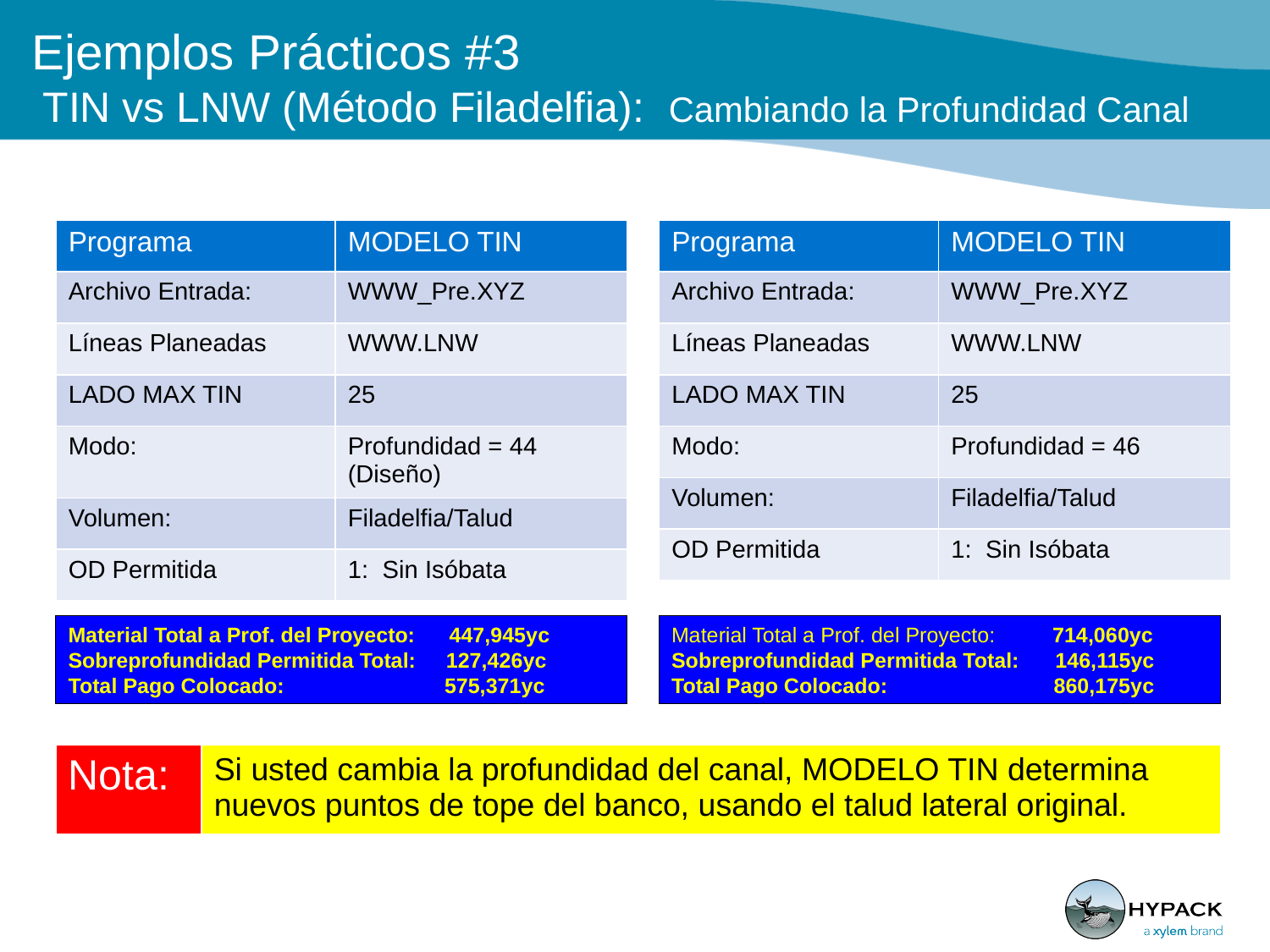

# Ejemplos Prácticos #3 TIN vs LNW (Método Filadelfia):  Cambiando la Profundidad Canal
| Programa | MODELO TIN |
| --- | --- |
| Archivo Entrada: | WWW\_Pre.XYZ |
| Líneas Planeadas | WWW.LNW |
| LADO MAX TIN | 25 |
| Modo: | Profundidad = 44 (Diseño) |
| Volumen: | Filadelfia/Talud |
| OD Permitida | 1: Sin Isóbata |
| Programa | MODELO TIN |
| --- | --- |
| Archivo Entrada: | WWW\_Pre.XYZ |
| Líneas Planeadas | WWW.LNW |
| LADO MAX TIN | 25 |
| Modo: | Profundidad = 46 |
| Volumen: | Filadelfia/Talud |
| OD Permitida | 1: Sin Isóbata |
Material Total a Prof. del Proyecto: 	447,945yc
Sobreprofundidad Permitida Total:     127,426yc
Total Pago Colocado:                           575,371yc
Material Total a Prof. del Proyecto:   	714,060yc
Sobreprofundidad Permitida Total:      146,115yc
Total Pago Colocado:                            860,175yc
| Nota: | Si usted cambia la profundidad del canal, MODELO TIN determina nuevos puntos de tope del banco, usando el talud lateral original. |
| --- | --- |